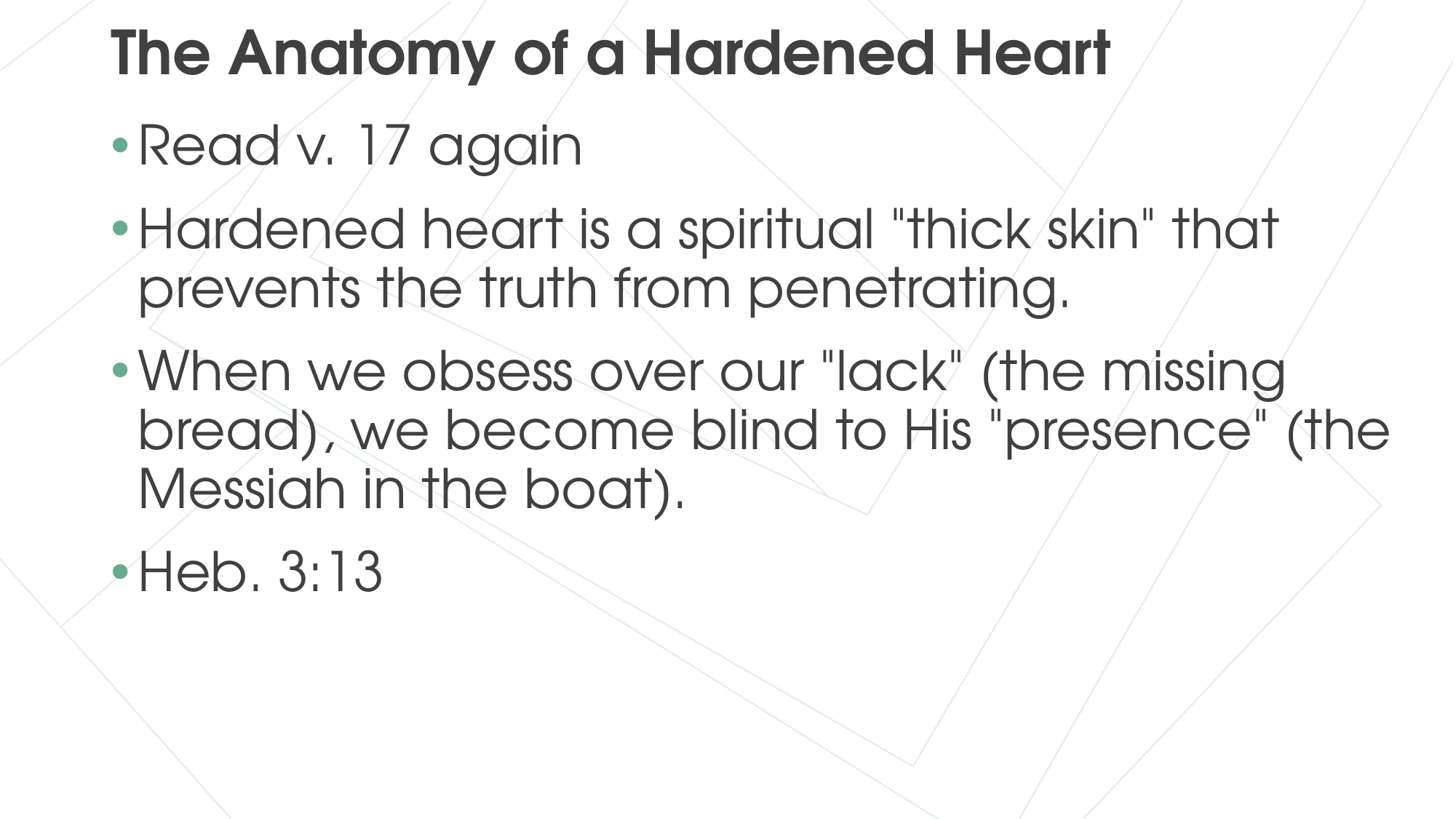

# The Anatomy of a Hardened Heart
Read v. 17 again
Hardened heart is a spiritual "thick skin" that prevents the truth from penetrating.
When we obsess over our "lack" (the missing bread), we become blind to His "presence" (the Messiah in the boat).
Heb. 3:13